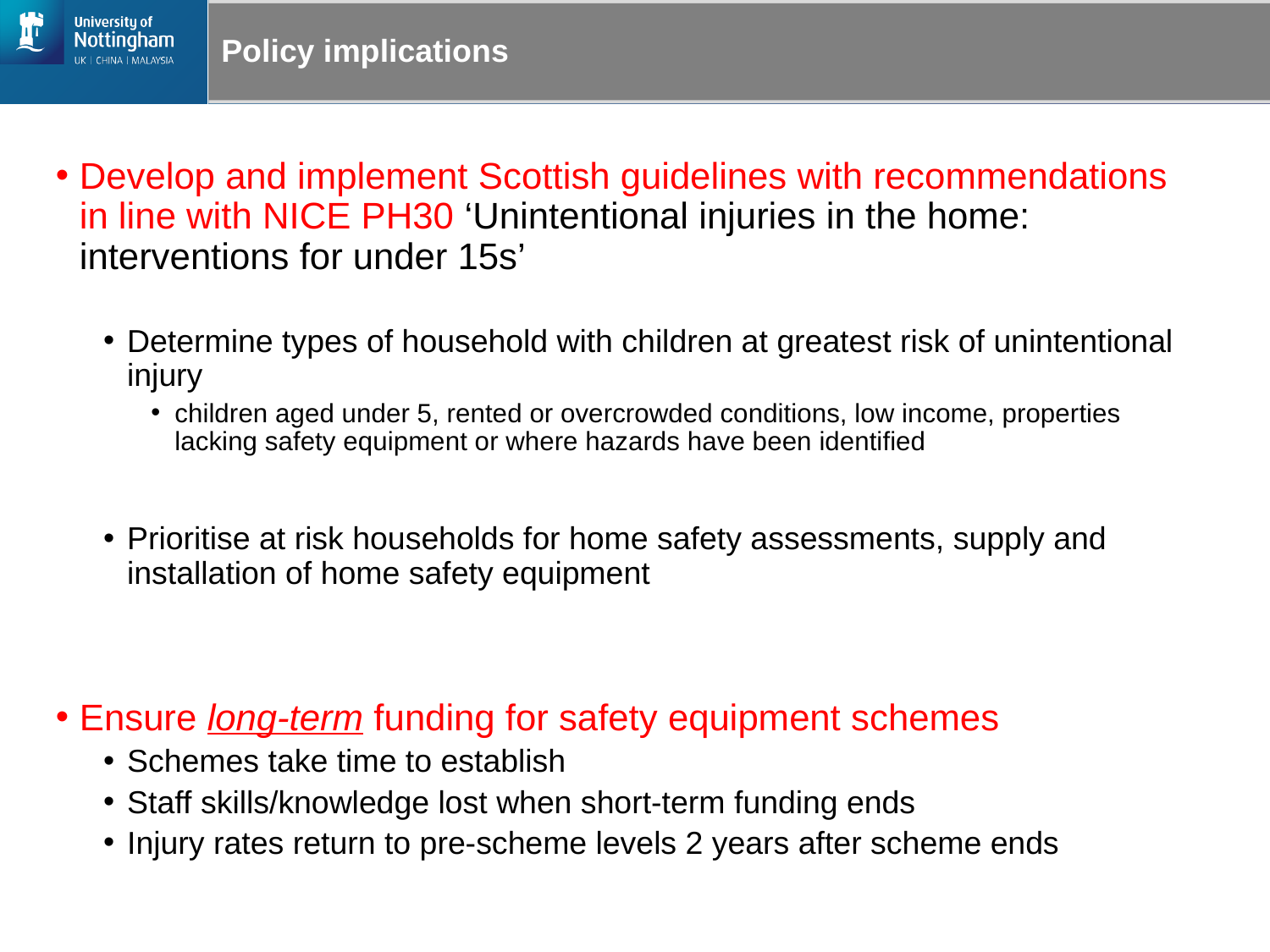

# Policy implications
Develop and implement Scottish guidelines with recommendations in line with NICE PH30 ‘Unintentional injuries in the home: interventions for under 15s’

Determine types of household with children at greatest risk of unintentional injury
children aged under 5, rented or overcrowded conditions, low income, properties lacking safety equipment or where hazards have been identified

Prioritise at risk households for home safety assessments, supply and installation of home safety equipment

Ensure long-term funding for safety equipment schemes
Schemes take time to establish
Staff skills/knowledge lost when short-term funding ends
Injury rates return to pre-scheme levels 2 years after scheme ends